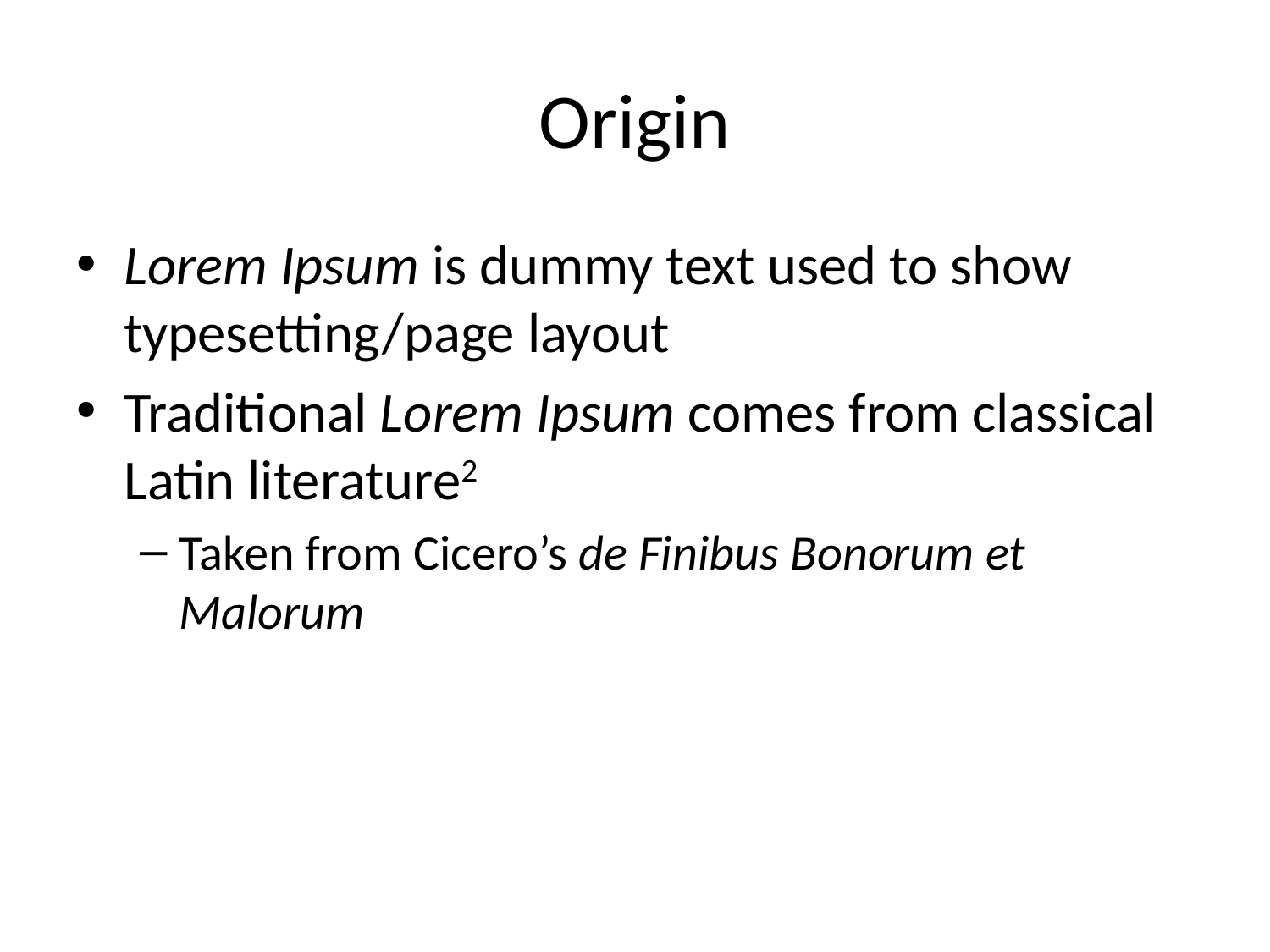

# Origin
Lorem Ipsum is dummy text used to show typesetting/page layout
Traditional Lorem Ipsum comes from classical Latin literature2
Taken from Cicero’s de Finibus Bonorum et Malorum